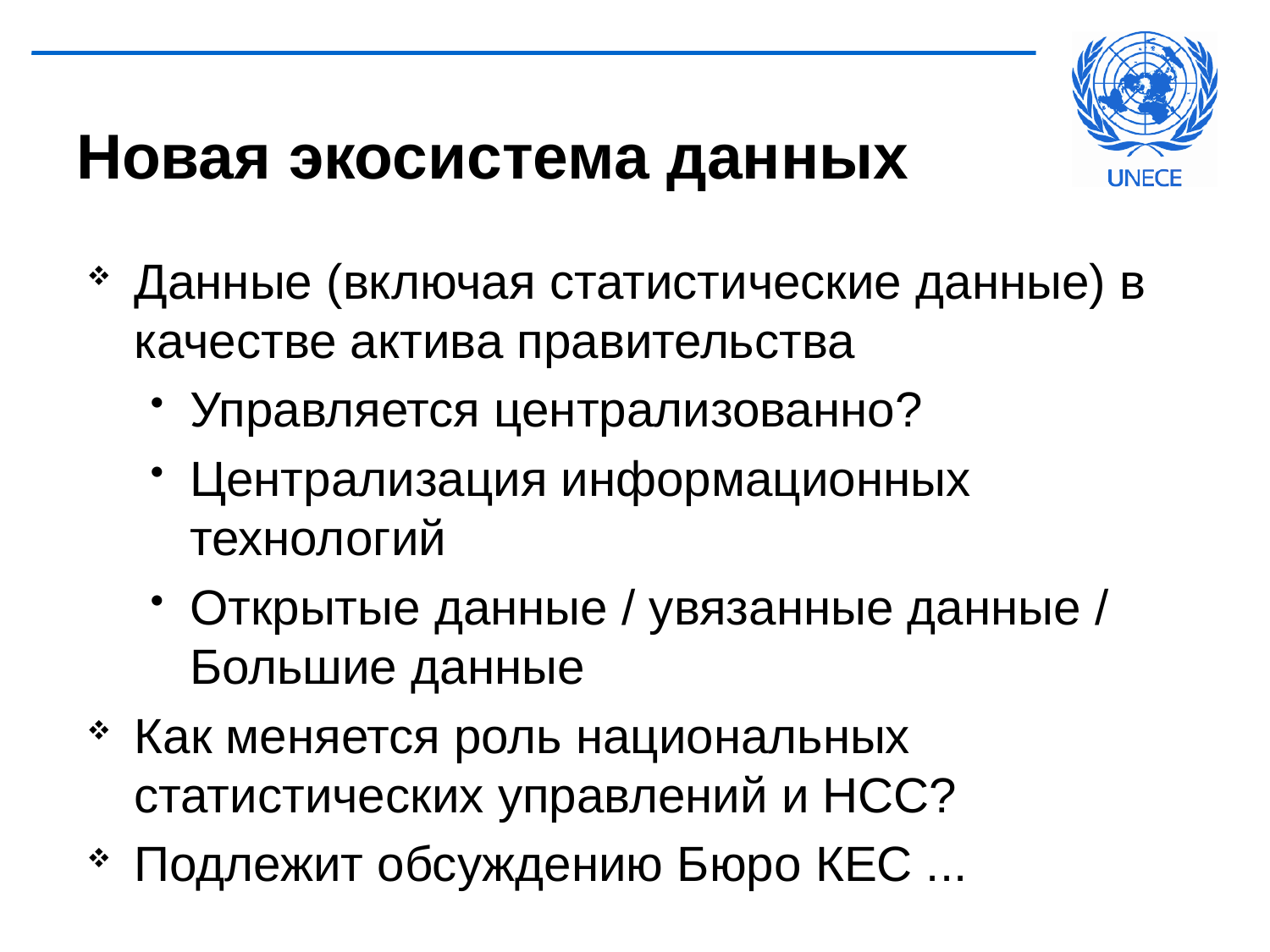

# Новая экосистема данных
Данные (включая статистические данные) в качестве актива правительства
Управляется централизованно?
Централизация информационных технологий
Открытые данные / увязанные данные / Большие данные
Как меняется роль национальных статистических управлений и НСС?
Подлежит обсуждению Бюро КЕС ...